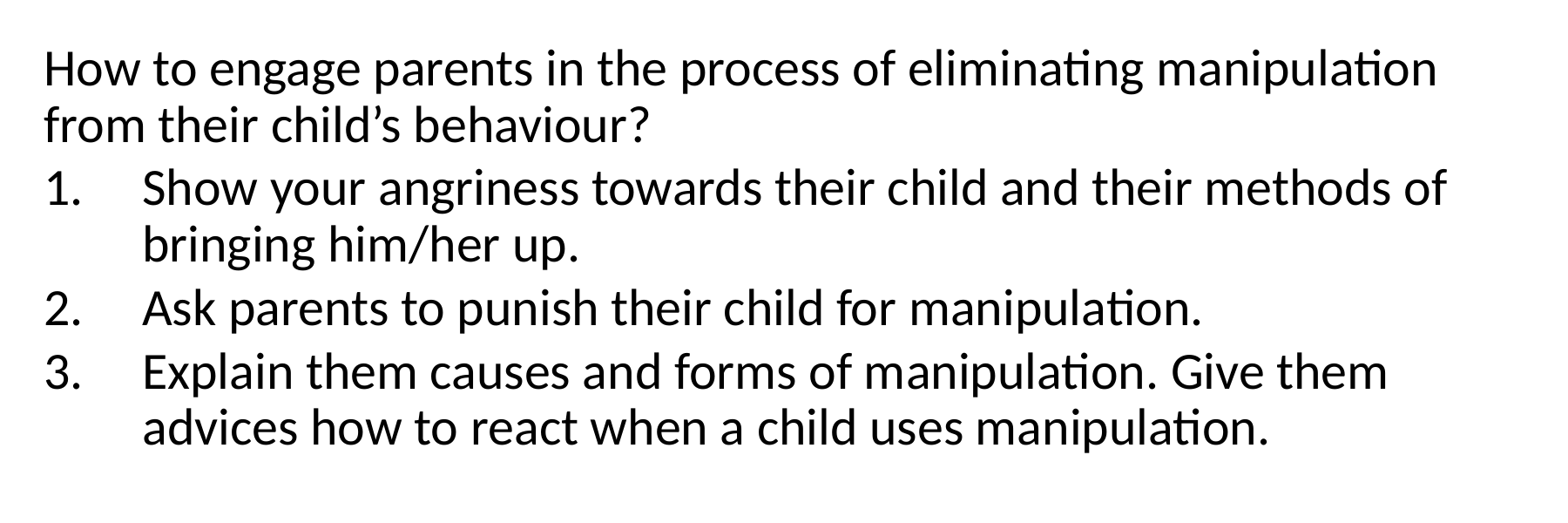

How to engage parents in the process of eliminating manipulation from their child’s behaviour?
Show your angriness towards their child and their methods of bringing him/her up.
Ask parents to punish their child for manipulation.
Explain them causes and forms of manipulation. Give them advices how to react when a child uses manipulation.